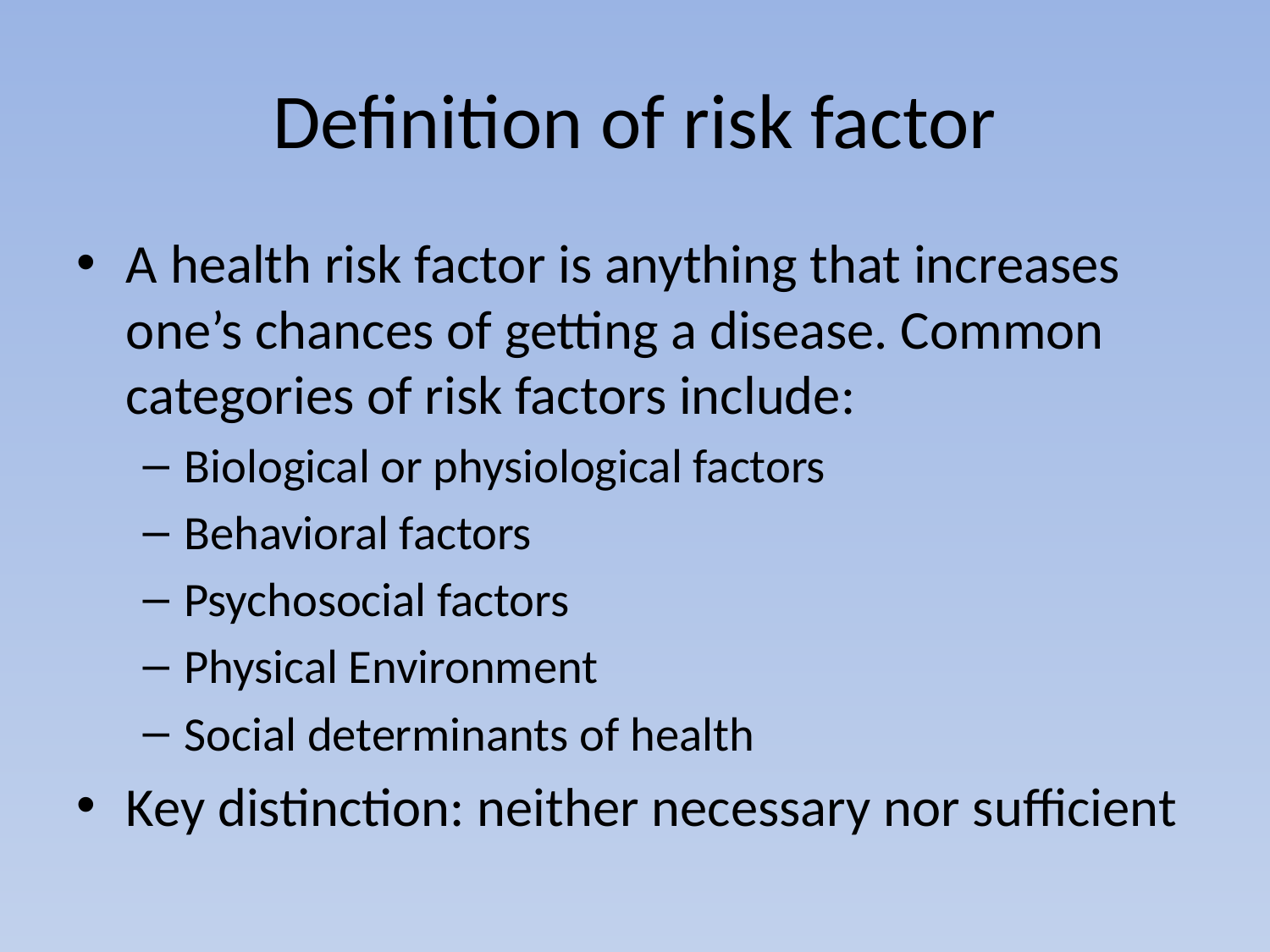

# Definition of risk factor
A health risk factor is anything that increases one’s chances of getting a disease. Common categories of risk factors include:
Biological or physiological factors
Behavioral factors
Psychosocial factors
Physical Environment
Social determinants of health
Key distinction: neither necessary nor sufficient